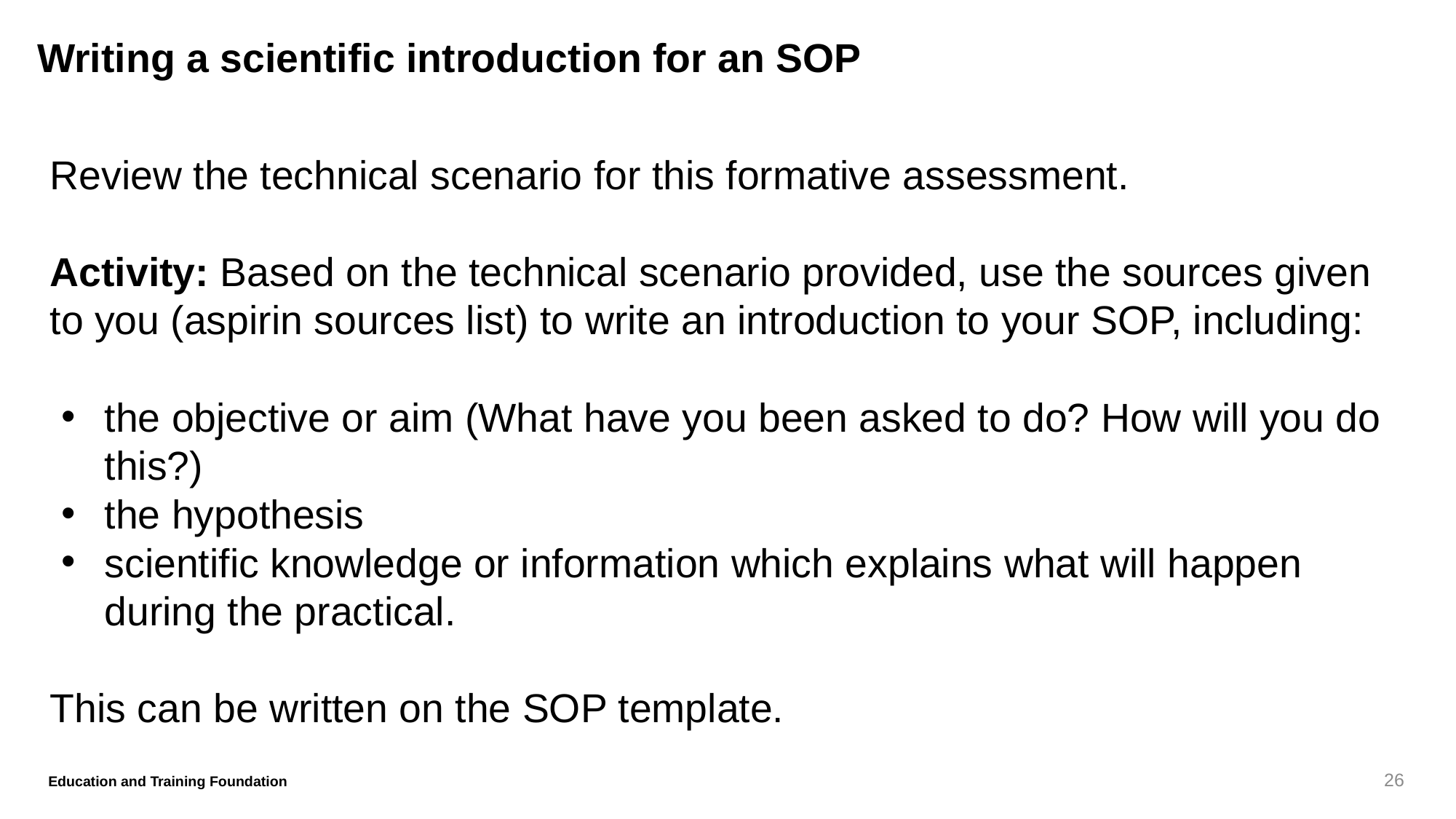

# Writing a scientific introduction for an SOP
Review the technical scenario for this formative assessment.

Activity: Based on the technical scenario provided, use the sources given to you (aspirin sources list) to write an introduction to your SOP, including:

the objective or aim (What have you been asked to do? How will you do this?)
the hypothesis
scientific knowledge or information which explains what will happen during the practical.

This can be written on the SOP template.
26
Education and Training Foundation